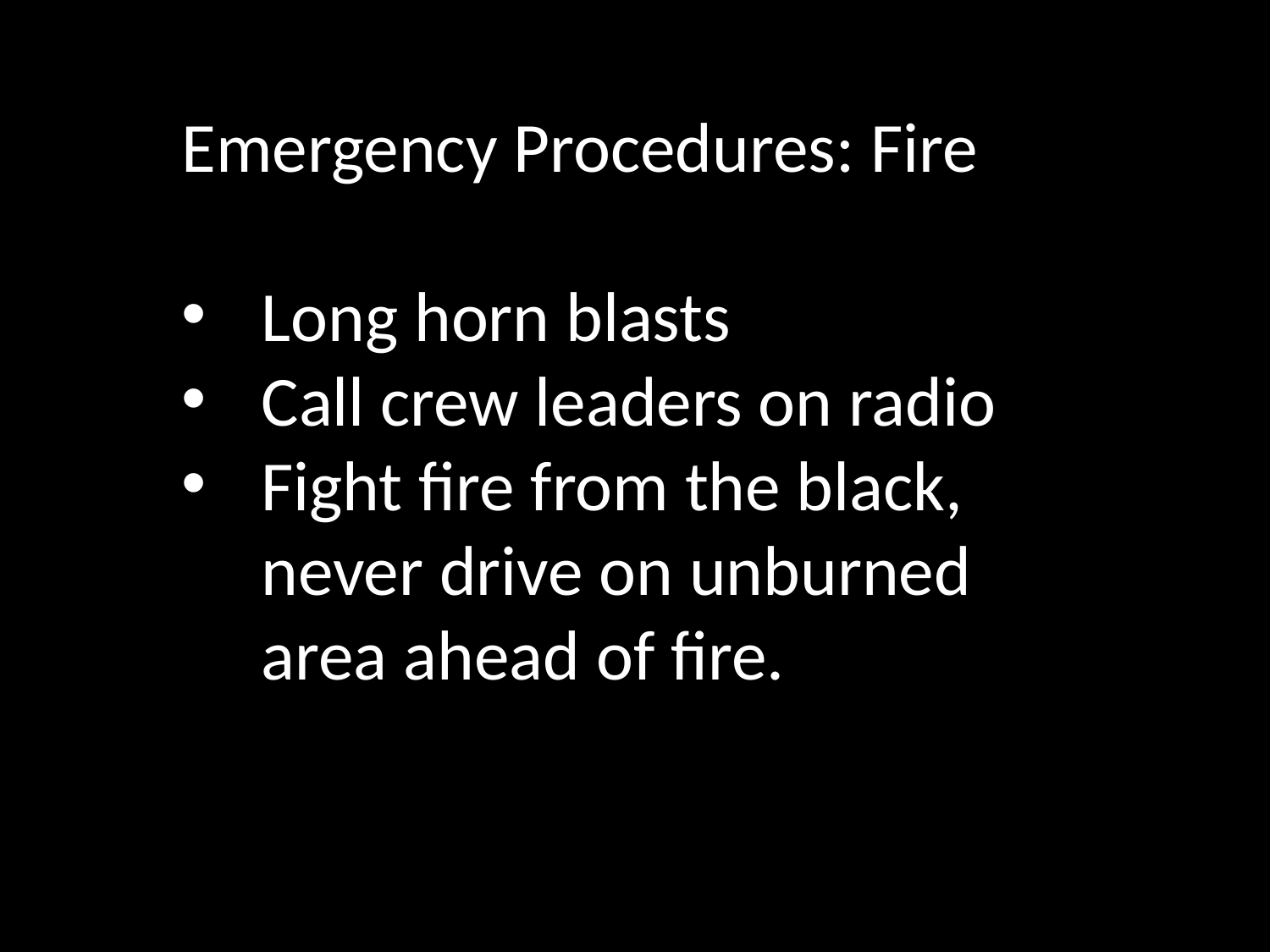

Emergency Procedures: Fire

Long horn blasts
Call crew leaders on radio
Fight fire from the black, never drive on unburned area ahead of fire.